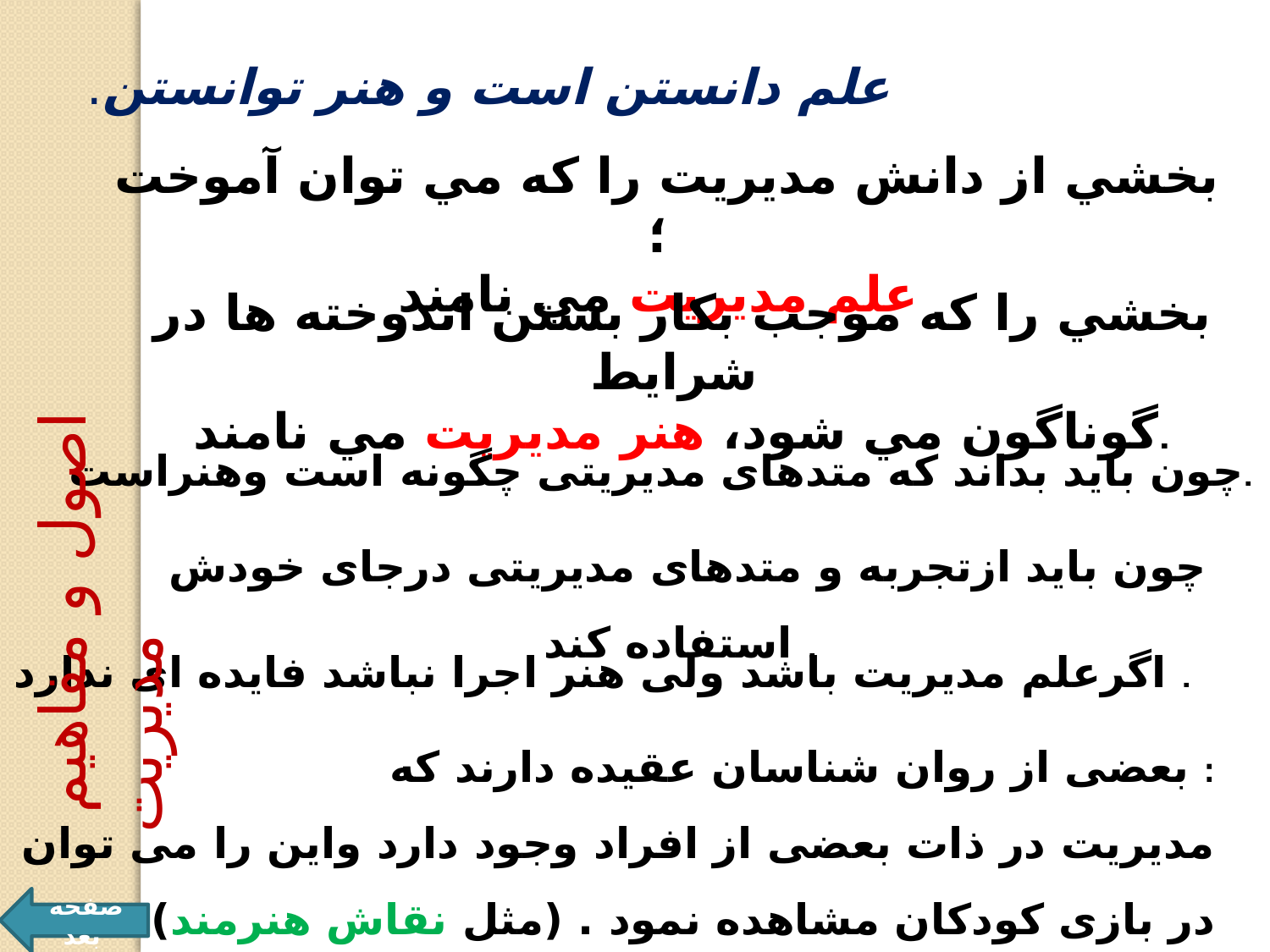

علم دانستن است و هنر توانستن.
بخشي از دانش مديريت را که مي توان آموخت ؛
علم مديريت مي نامند
بخشي را كه موجب بكار بستن اندوخته ها در شرايط
گوناگون مي شود، هنر مديريت مي نامند.
چون باید بداند که متدهای مدیريتی چگونه است وهنراست.
اصول و مفاهيم  مديريت
چون باید ازتجربه و متدهای مدیریتی درجای خودش استفاده کند .
اگرعلم مدیریت باشد ولی هنر اجرا نباشد فایده ای ندارد .
بعضی از روان شناسان عقیده دارند که :
مدیریت در ذات بعضی از افراد وجود دارد واین را می توان در بازی كودكان مشاهده نمود . (مثل نقاش هنرمند)
صفحه  بعد